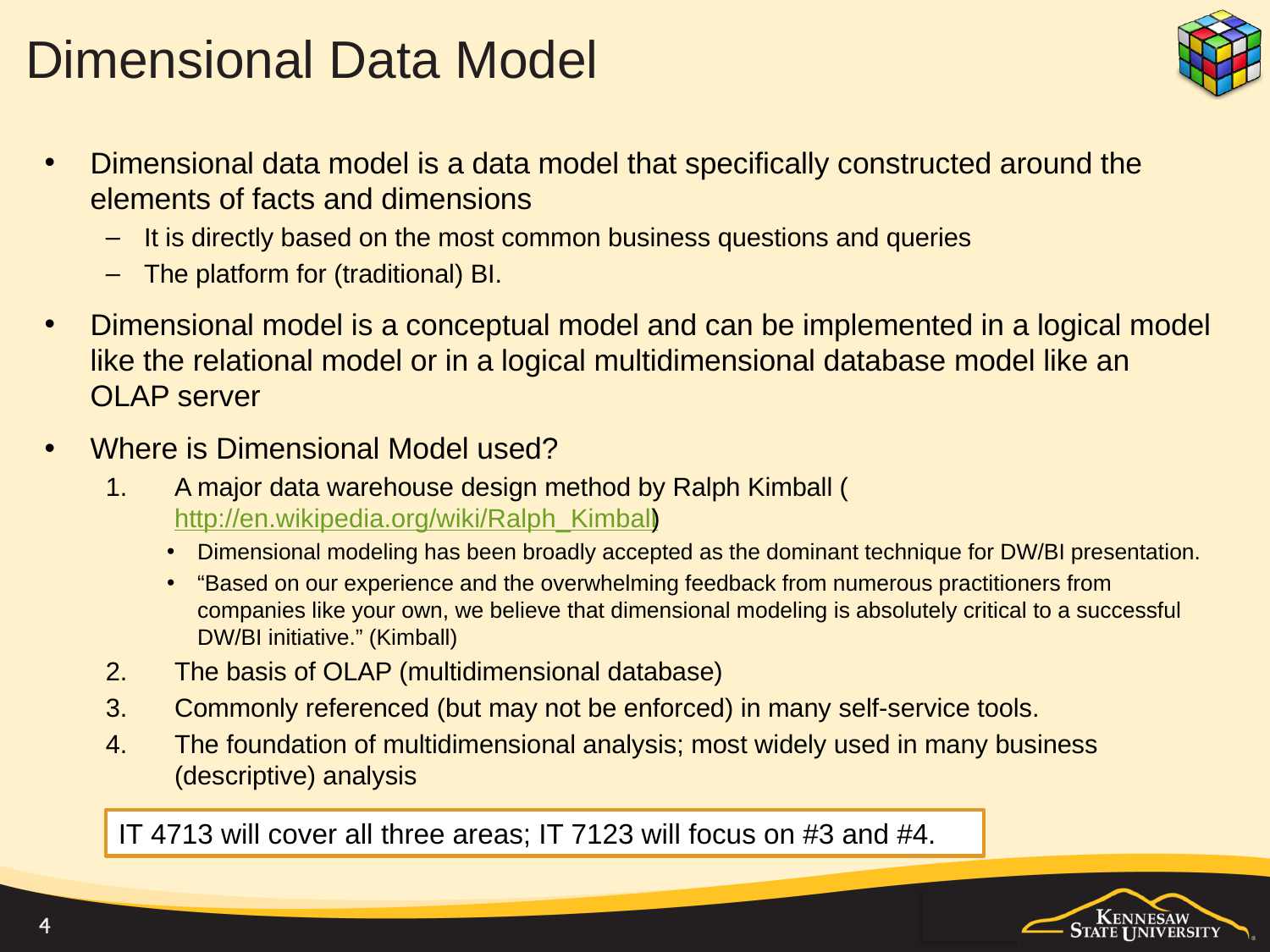

# Dimensional Data Model
Dimensional data model is a data model that specifically constructed around the elements of facts and dimensions
It is directly based on the most common business questions and queries
The platform for (traditional) BI.
Dimensional model is a conceptual model and can be implemented in a logical model like the relational model or in a logical multidimensional database model like an OLAP server
Where is Dimensional Model used?
A major data warehouse design method by Ralph Kimball (http://en.wikipedia.org/wiki/Ralph_Kimball)
Dimensional modeling has been broadly accepted as the dominant technique for DW/BI presentation.
“Based on our experience and the overwhelming feedback from numerous practitioners from companies like your own, we believe that dimensional modeling is absolutely critical to a successful DW/BI initiative.” (Kimball)
The basis of OLAP (multidimensional database)
Commonly referenced (but may not be enforced) in many self-service tools.
The foundation of multidimensional analysis; most widely used in many business (descriptive) analysis
IT 4713 will cover all three areas; IT 7123 will focus on #3 and #4.
4